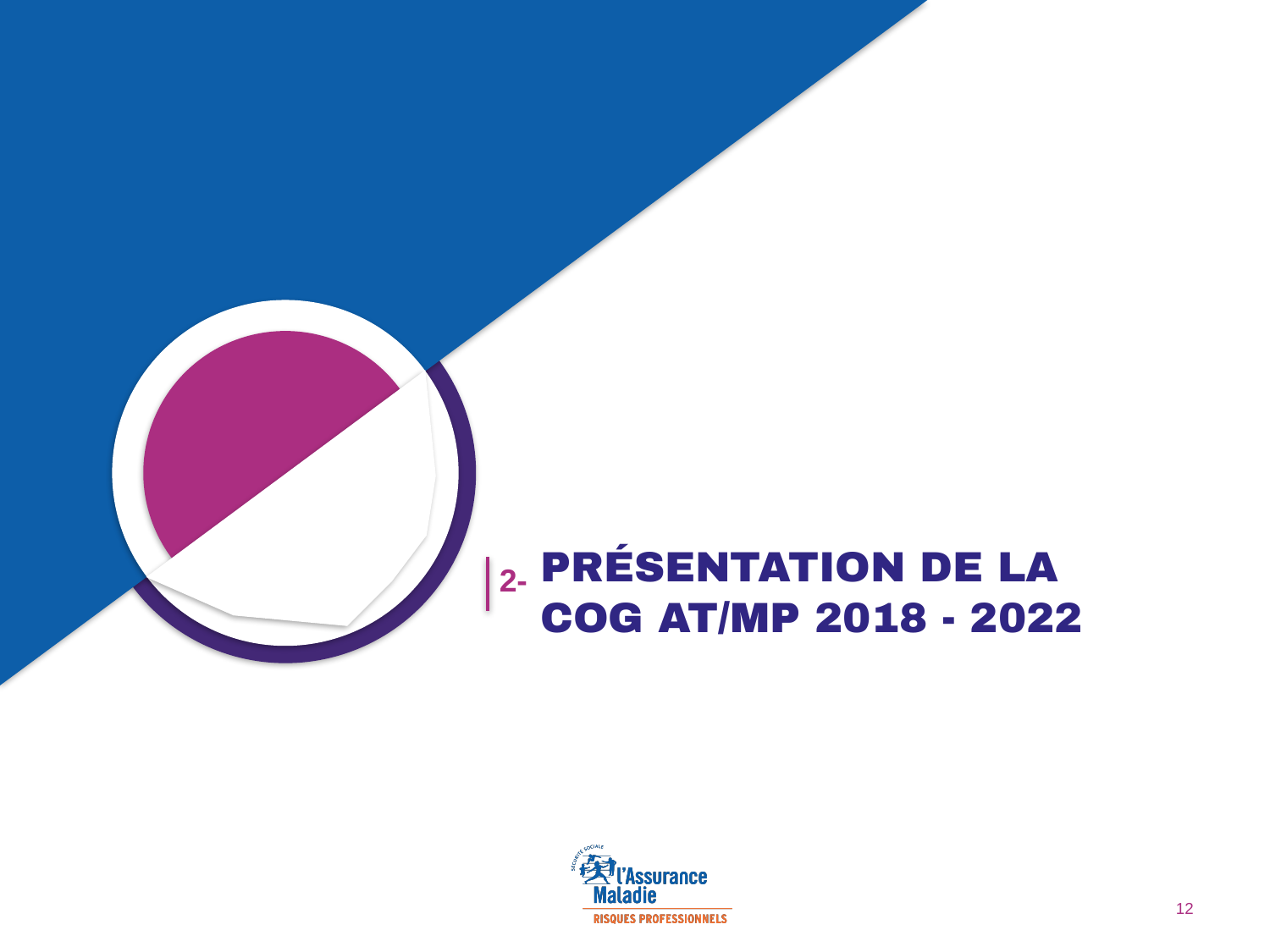

# présentation de la COG at/mp 2018 - 2022
2-
12